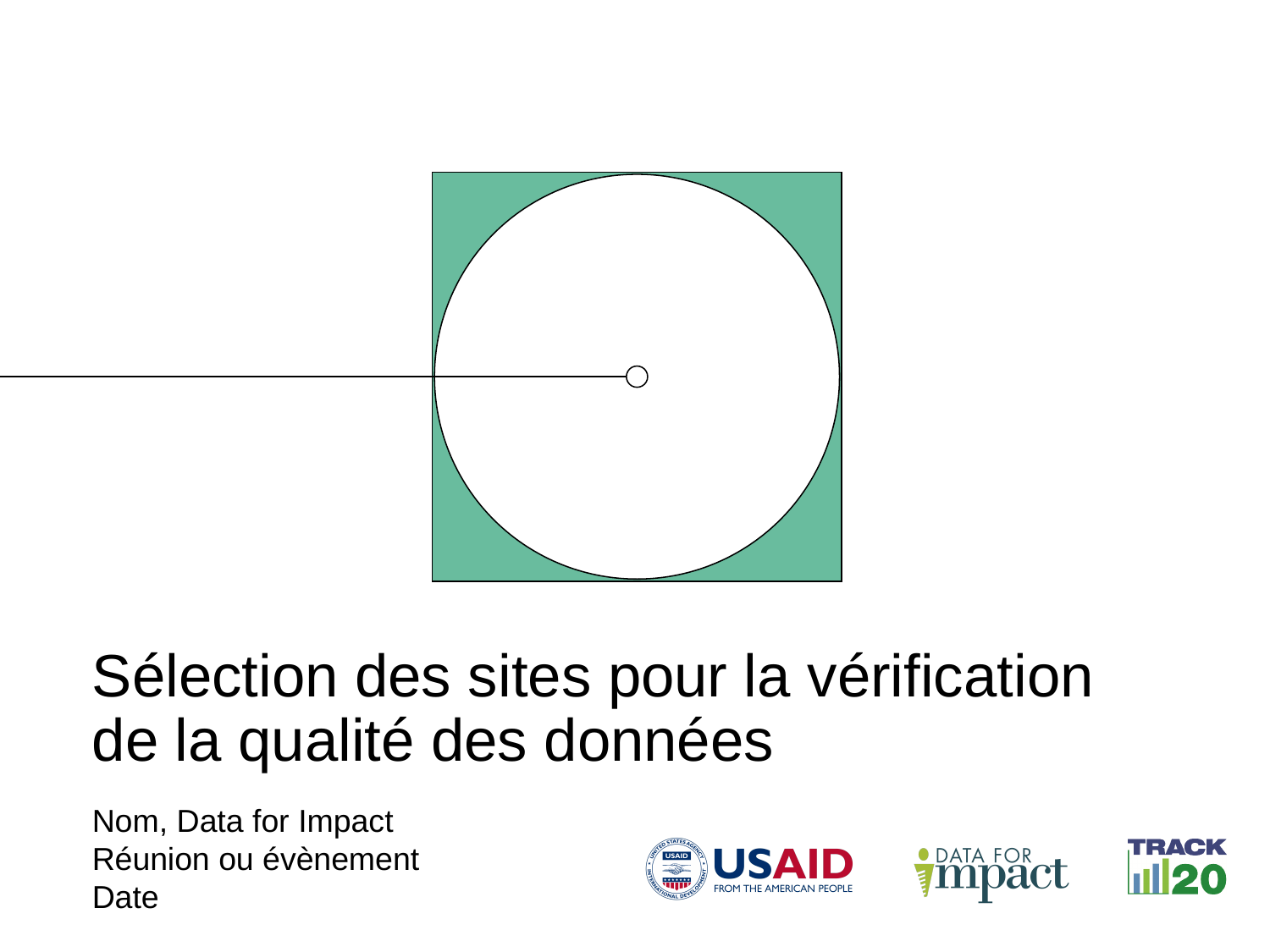

Sélection des sites pour la vérification
de la qualité des données
Nom, Data for Impact
Réunion ou évènement
Date